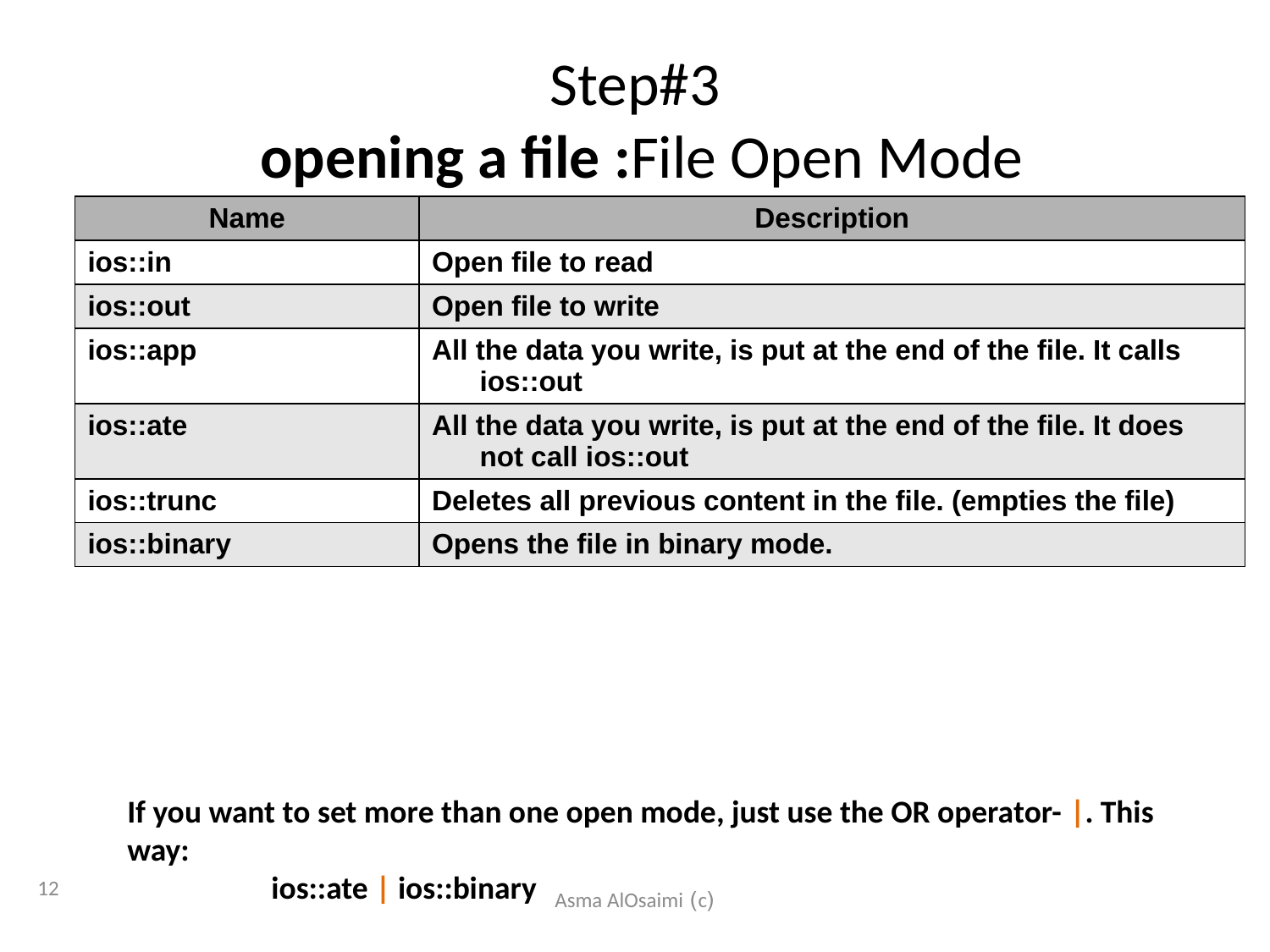

# Step#3 opening a file :File Open Mode
| Name | Description |
| --- | --- |
| ios::in | Open file to read |
| ios::out | Open file to write |
| ios::app | All the data you write, is put at the end of the file. It calls ios::out |
| ios::ate | All the data you write, is put at the end of the file. It does not call ios::out |
| ios::trunc | Deletes all previous content in the file. (empties the file) |
| ios::binary | Opens the file in binary mode. |
If you want to set more than one open mode, just use the OR operator- |. This way:
                    ios::ate | ios::binary
12
(c) Asma AlOsaimi